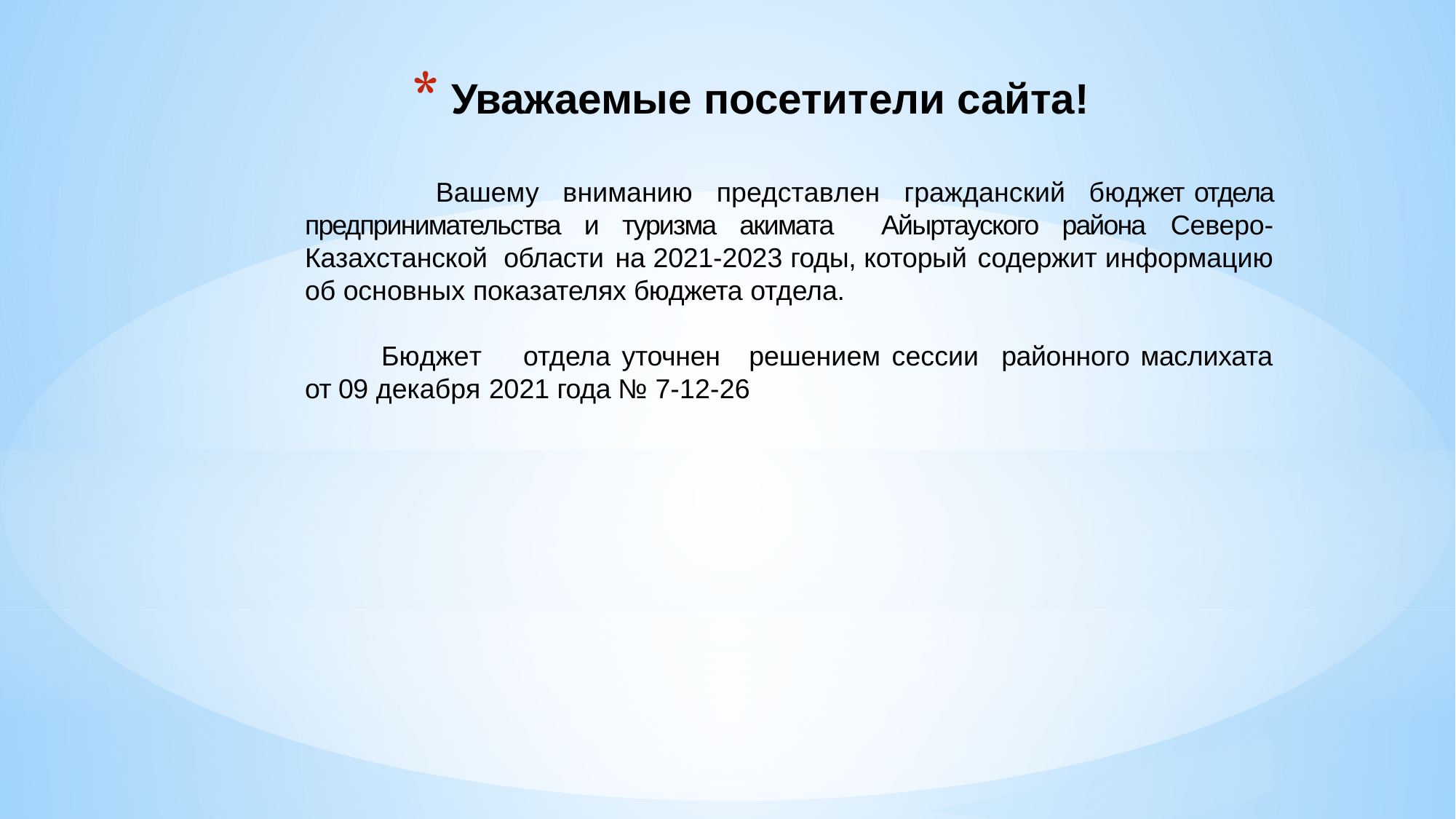

# Уважаемые посетители сайта!
           Вашему  вниманию  представлен  гражданский  бюджет отдела предпринимательства и туризма акимата  Айыртауского района Северо-Казахстанской  области на 2021-2023 годы, который содержит информацию об основных показателях бюджета отдела.

Бюджет	отдела уточнен 	решением сессии  районного маслихата от 09 декабря 2021 года № 7-12-26